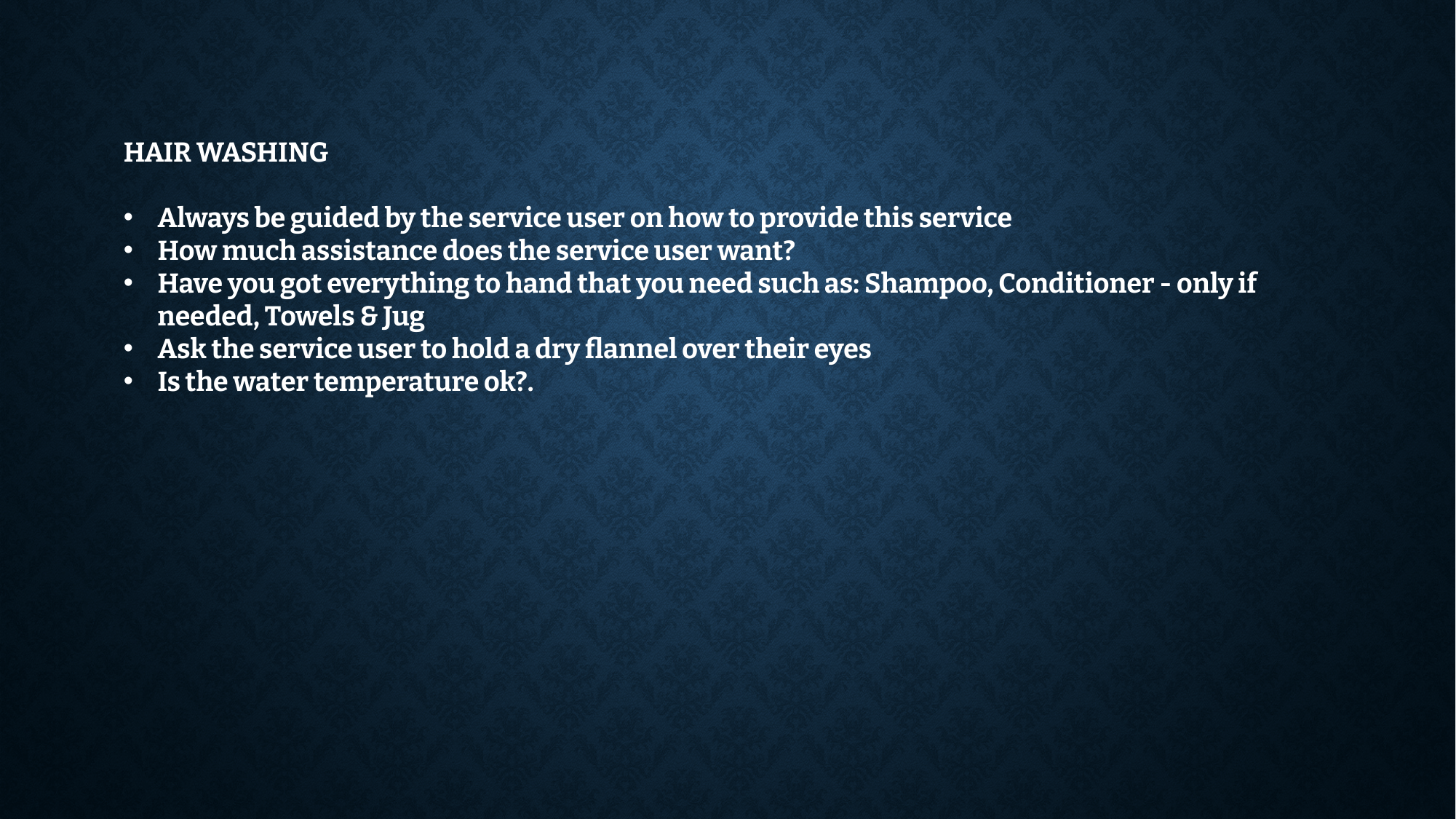

HAIR WASHING

Always be guided by the service user on how to provide this service
How much assistance does the service user want?
Have you got everything to hand that you need such as: Shampoo, Conditioner - only if needed, Towels & Jug
Ask the service user to hold a dry flannel over their eyes
Is the water temperature ok?.